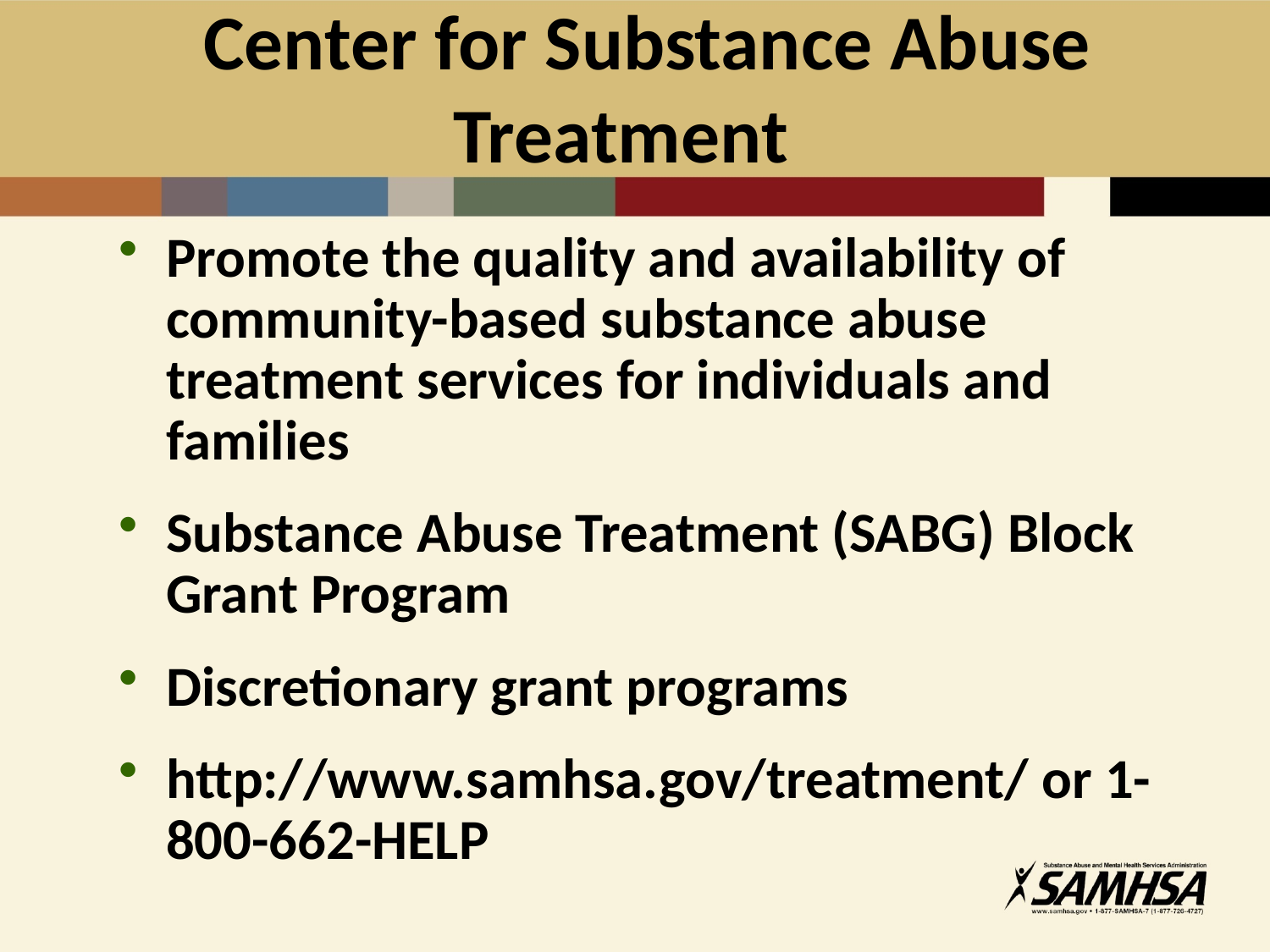

# Center for Substance Abuse Treatment

Promote the quality and availability of community-based substance abuse treatment services for individuals and families
Substance Abuse Treatment (SABG) Block Grant Program
Discretionary grant programs
http://www.samhsa.gov/treatment/ or 1-800-662-HELP